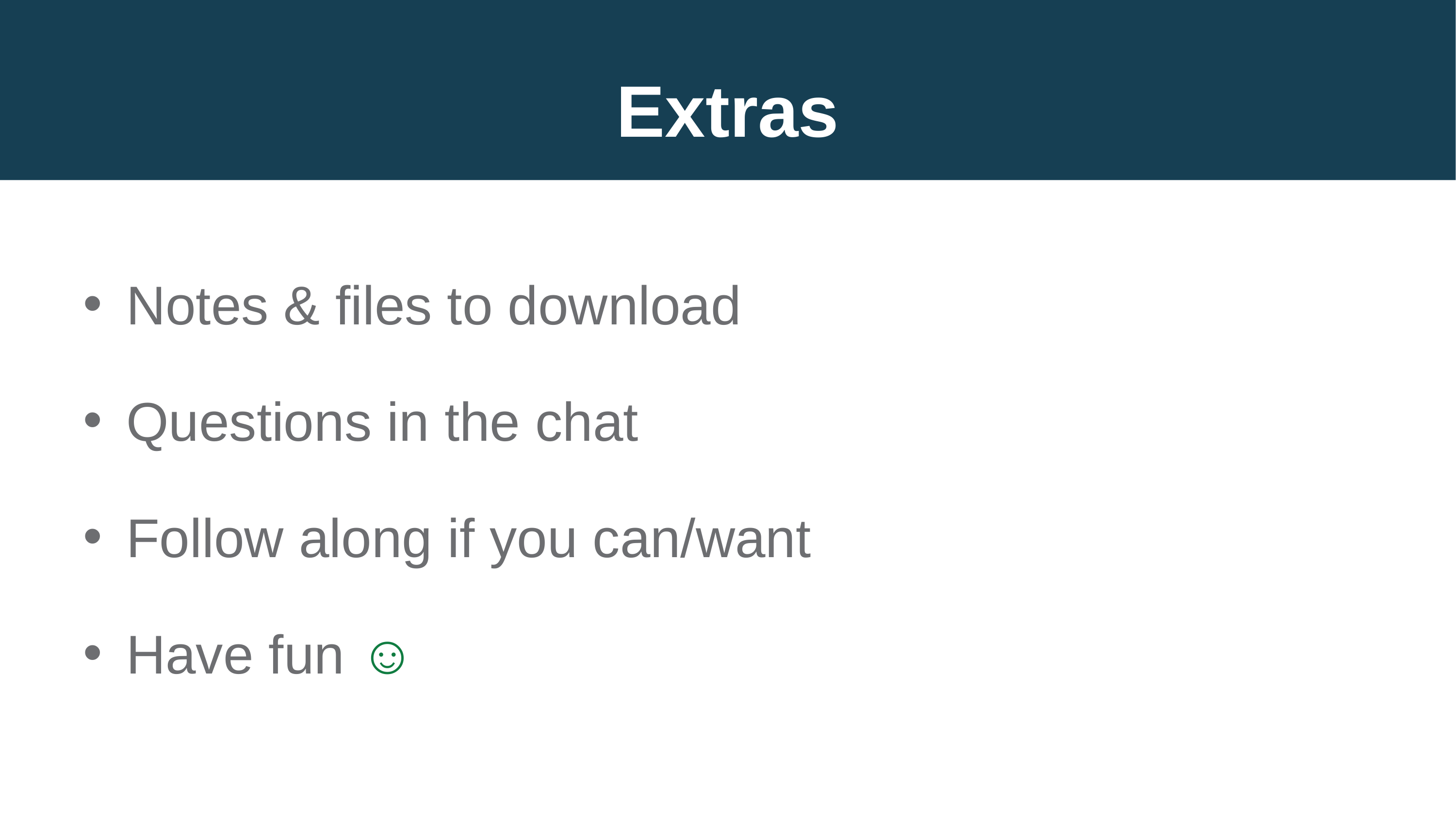

# Extras
Notes & files to download
Questions in the chat
Follow along if you can/want
Have fun ☺